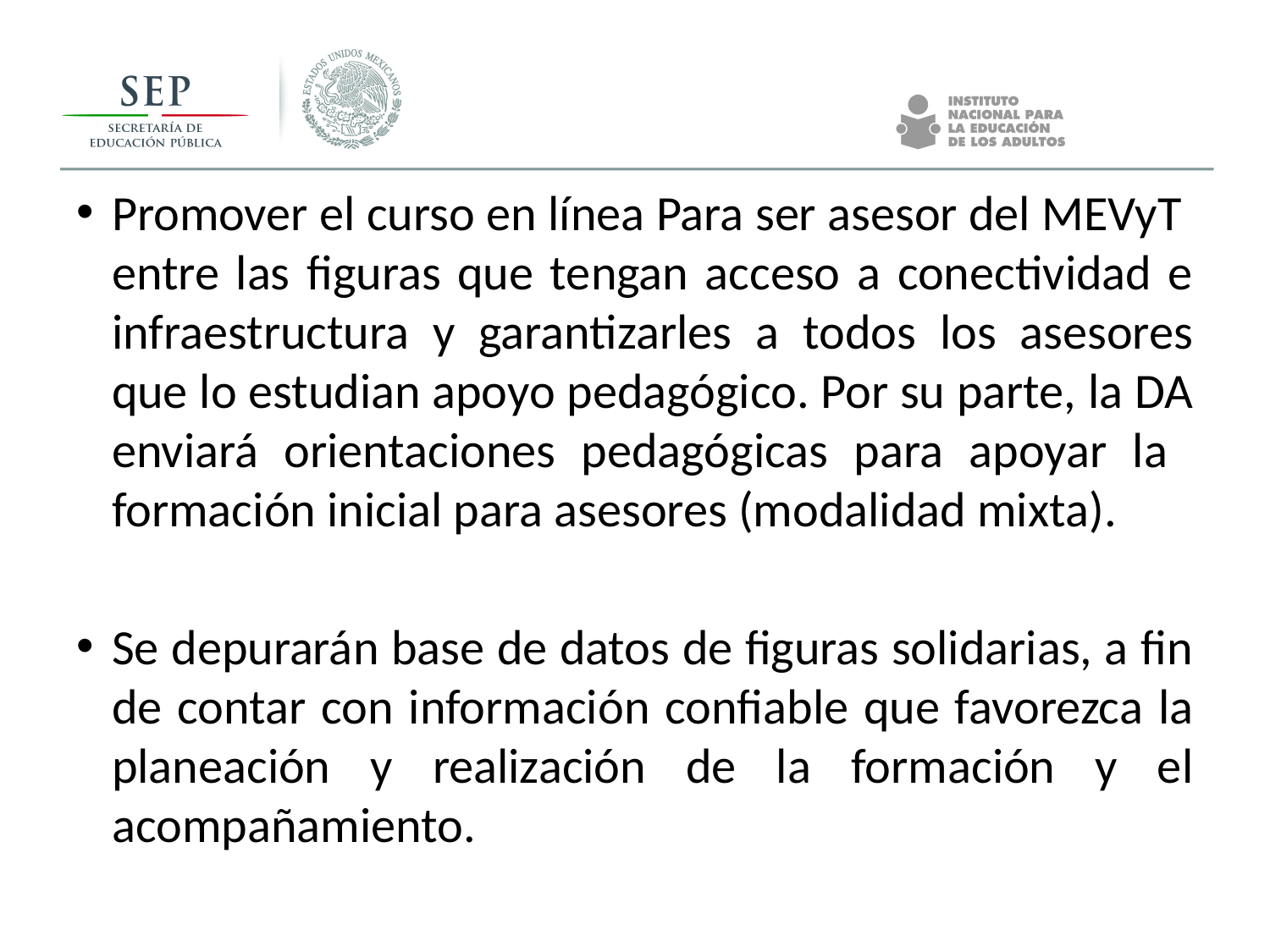

Promover el curso en línea Para ser asesor del MEVyT  entre las figuras que tengan acceso a conectividad e infraestructura y garantizarles a todos los asesores que lo estudian apoyo pedagógico. Por su parte, la DA enviará orientaciones pedagógicas para apoyar la  formación inicial para asesores (modalidad mixta).

Se depurarán base de datos de figuras solidarias, a fin de contar con información confiable que favorezca la planeación y realización de la formación y el acompañamiento.